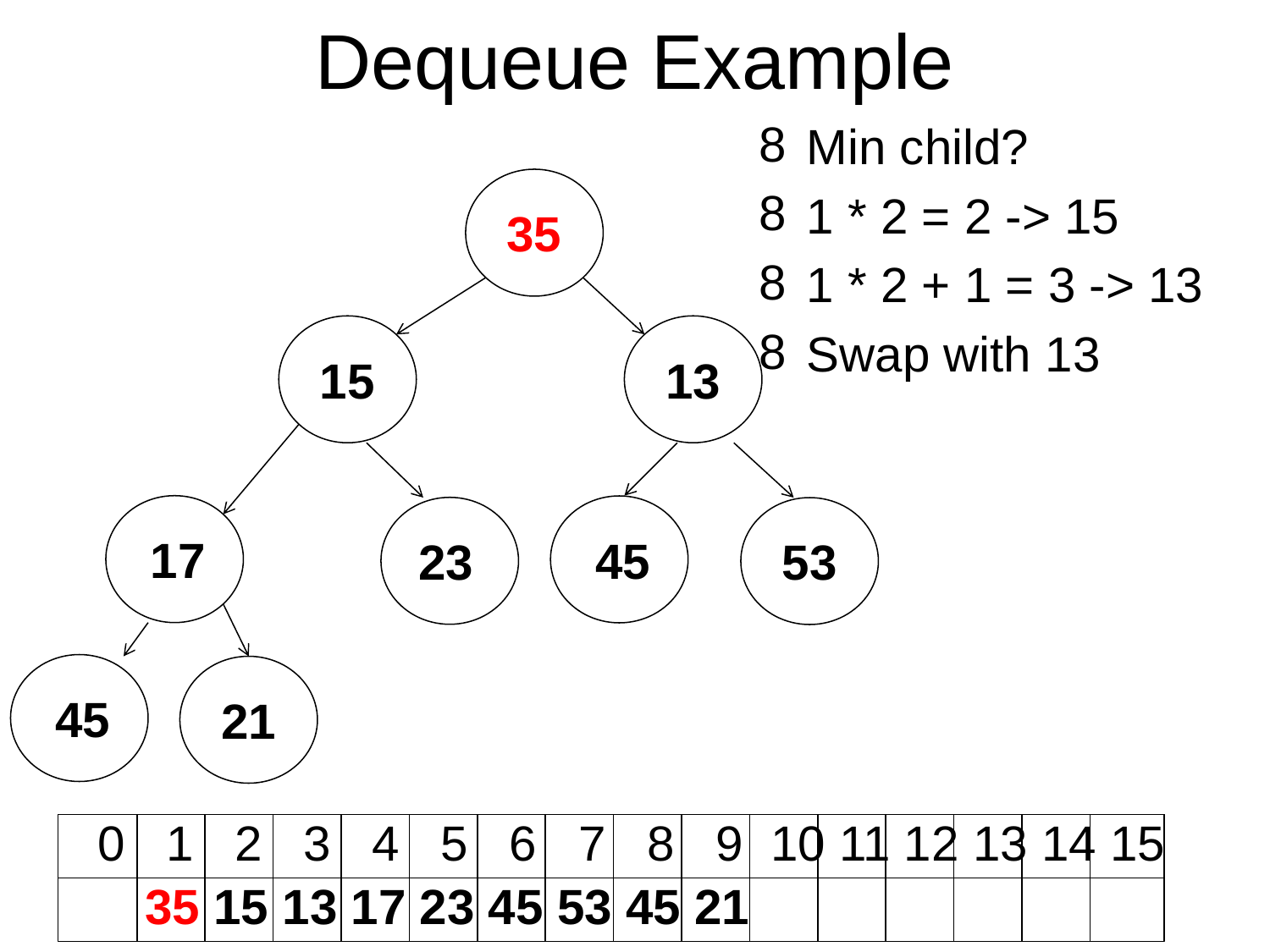

# Dequeue Example
Min child?
1 * 2 = 2 -> 15
1 * 2 + 1 = 3 -> 13
Swap with 13

35

15
13

17
45
23
53

45
21
0   1   2   3   4   5   6   7   8   9  10 11 12 13 14 15

    35 15 13 17 23 45 53 45 21